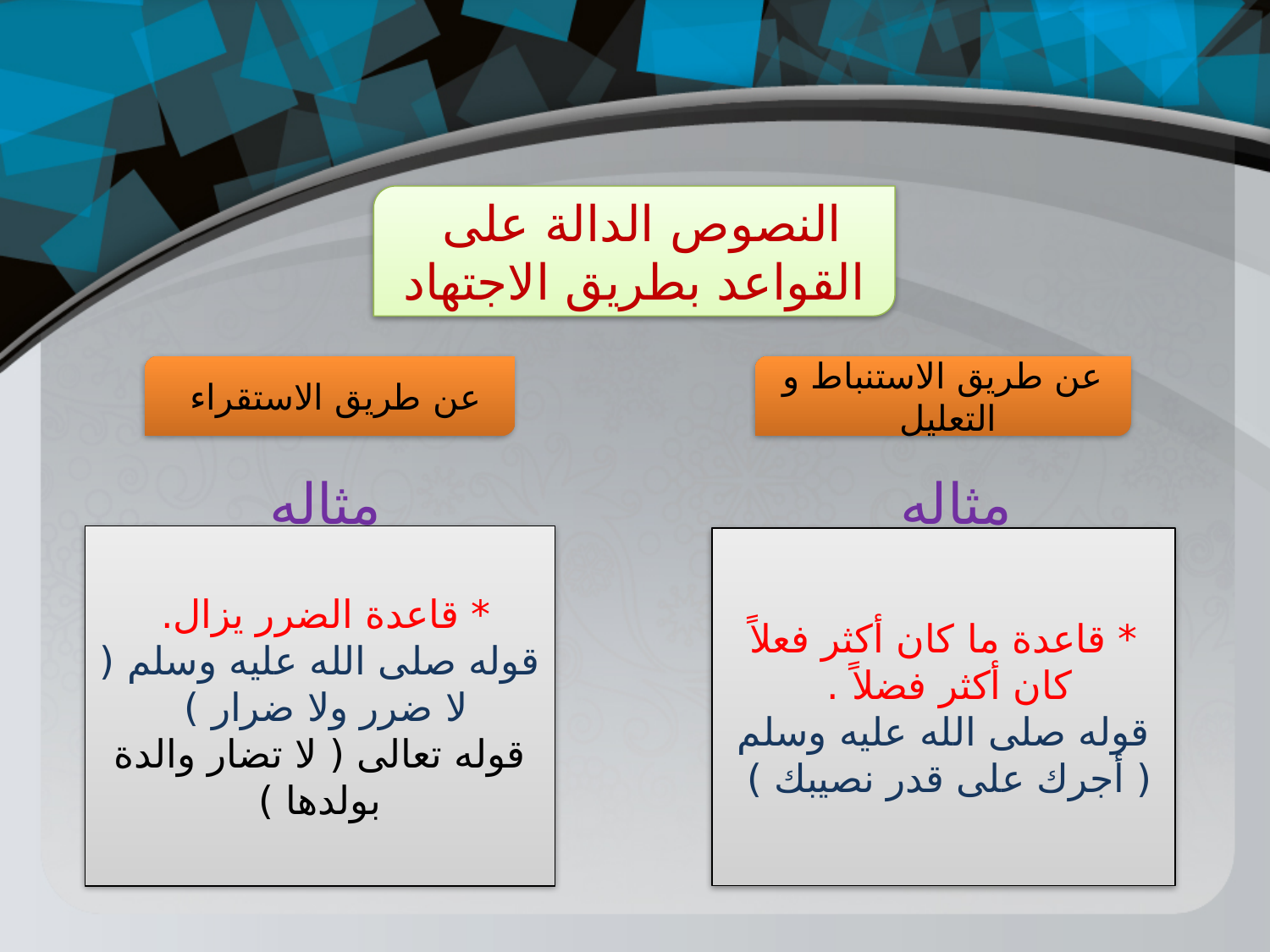

النصوص الدالة على
القواعد بطريق الاجتهاد
عن طريق الاستقراء
عن طريق الاستنباط و التعليل
مثاله
مثاله
* قاعدة الضرر يزال.
قوله صلى الله عليه وسلم ( لا ضرر ولا ضرار )
قوله تعالى ( لا تضار والدة بولدها )
* قاعدة ما كان أكثر فعلاً كان أكثر فضلاً .
قوله صلى الله عليه وسلم ( أجرك على قدر نصيبك )